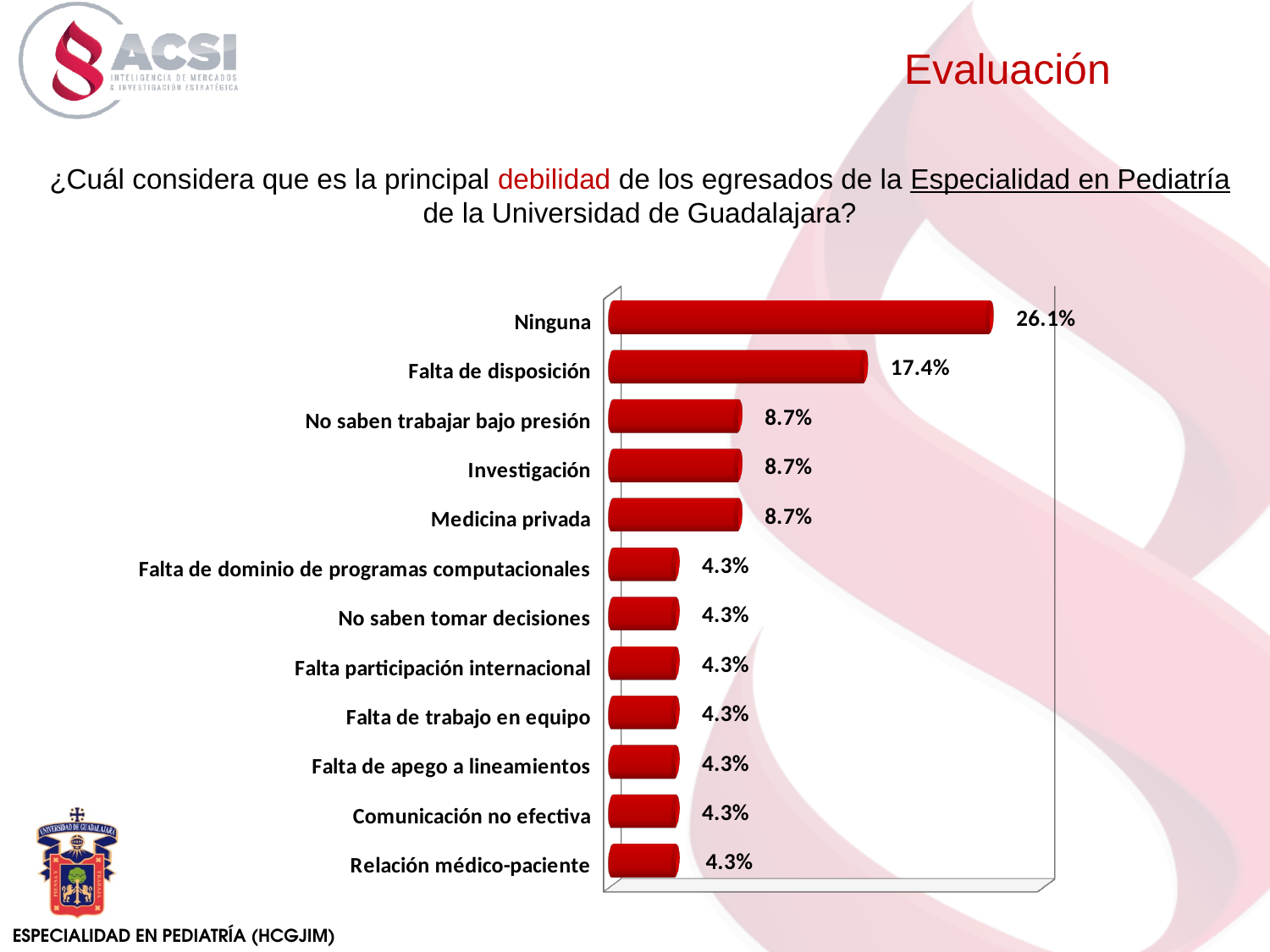

Evaluación

[unsupported chart]

¿Cuál considera que es la principal debilidad de los egresados de la Especialidad en Pediatría de la Universidad de Guadalajara?